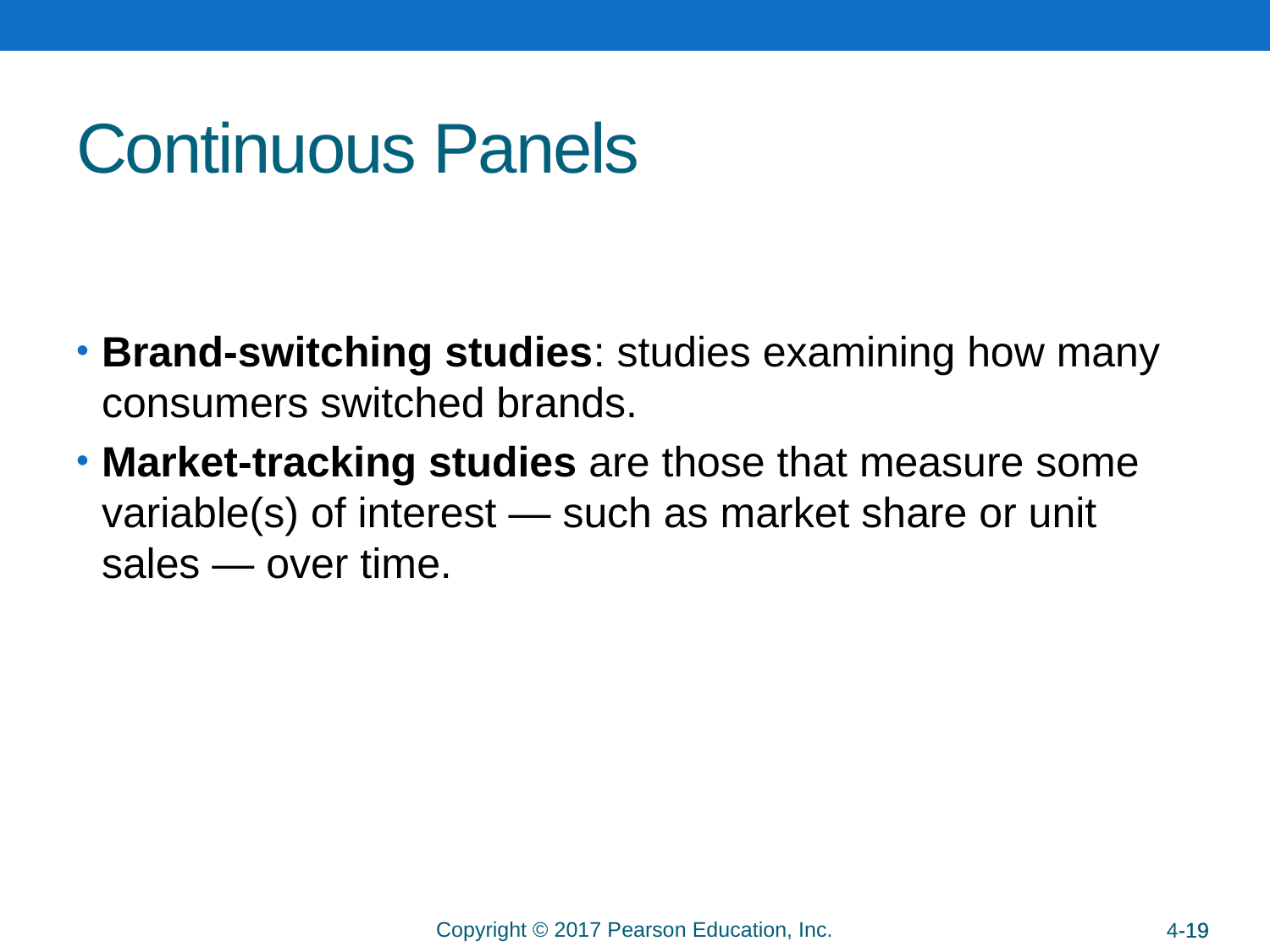

# Continuous Panels
Brand-switching studies: studies examining how many consumers switched brands.
Market-tracking studies are those that measure some variable(s) of interest — such as market share or unit sales — over time.
4-19